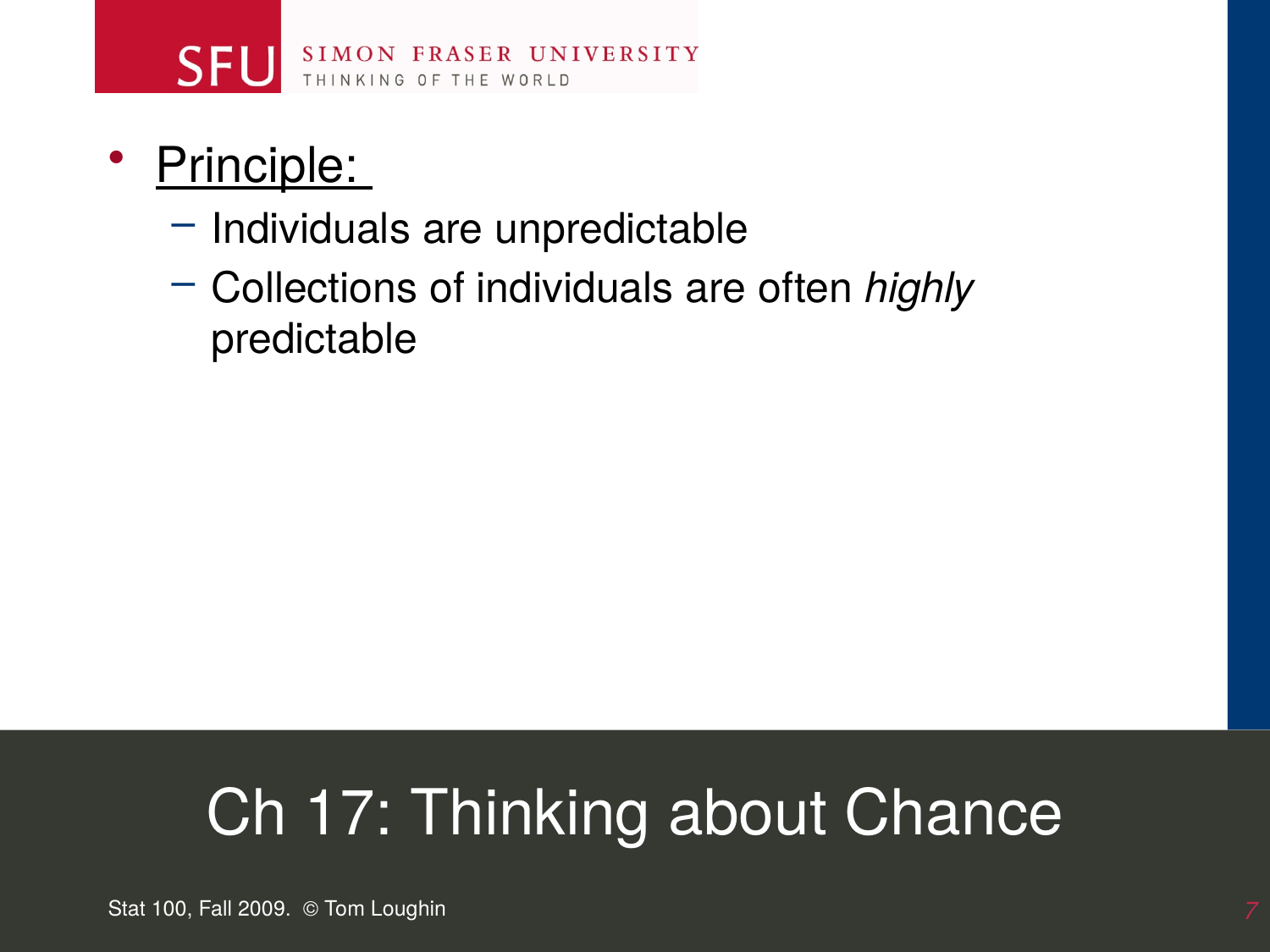

Principle:
Individuals are unpredictable
Collections of individuals are often highly predictable

# Ch 17: Thinking about Chance
Stat 100, Fall 2009.  © Tom Loughin
7